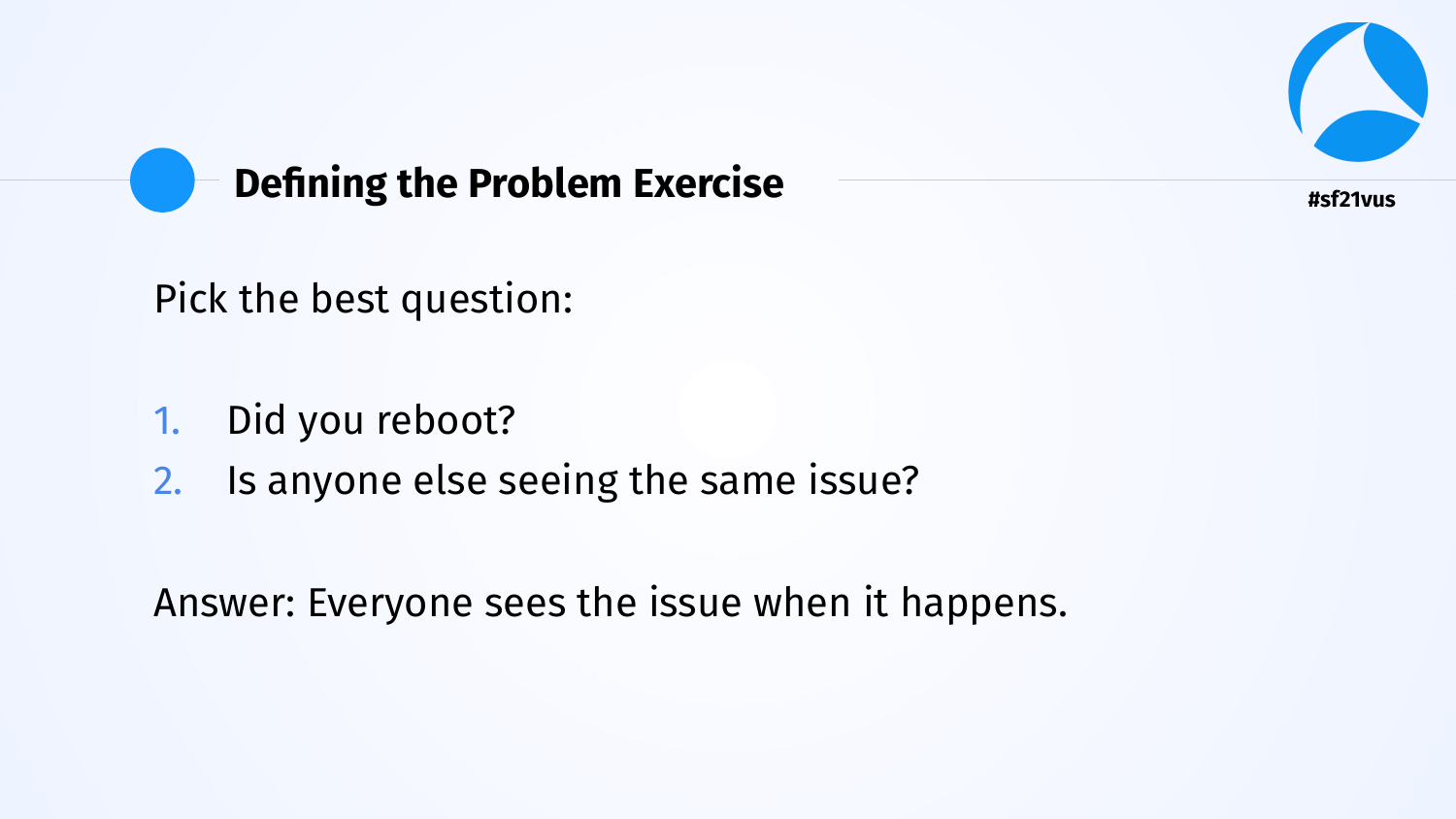

# Defining the Problem Exercise
Pick the best question:

Did you reboot?
Is anyone else seeing the same issue?

Answer: Everyone sees the issue when it happens.